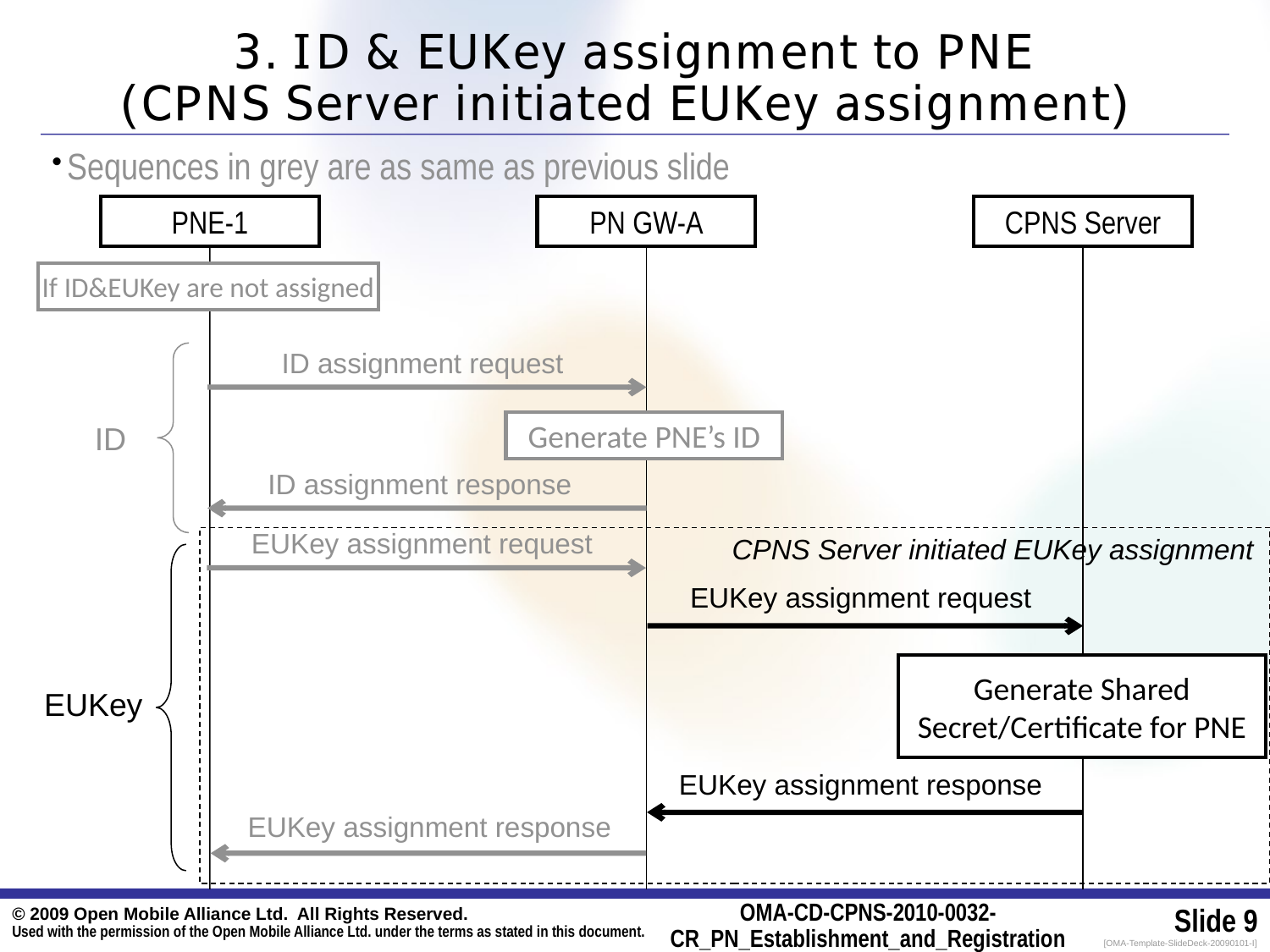

# 3. ID & EUKey assignment to PNE (CPNS Server initiated EUKey assignment)
Sequences in grey are as same as previous slide
PNE-1
PN GW-A
CPNS Server
If ID&EUKey are not assigned
ID assignment request

Generate PNE’s ID
ID
ID assignment response

EUKey assignment request
CPNS Server initiated EUKey assignment

EUKey assignment request

Generate Shared Secret/Certificate for PNE
EUKey
EUKey assignment response
EUKey assignment response